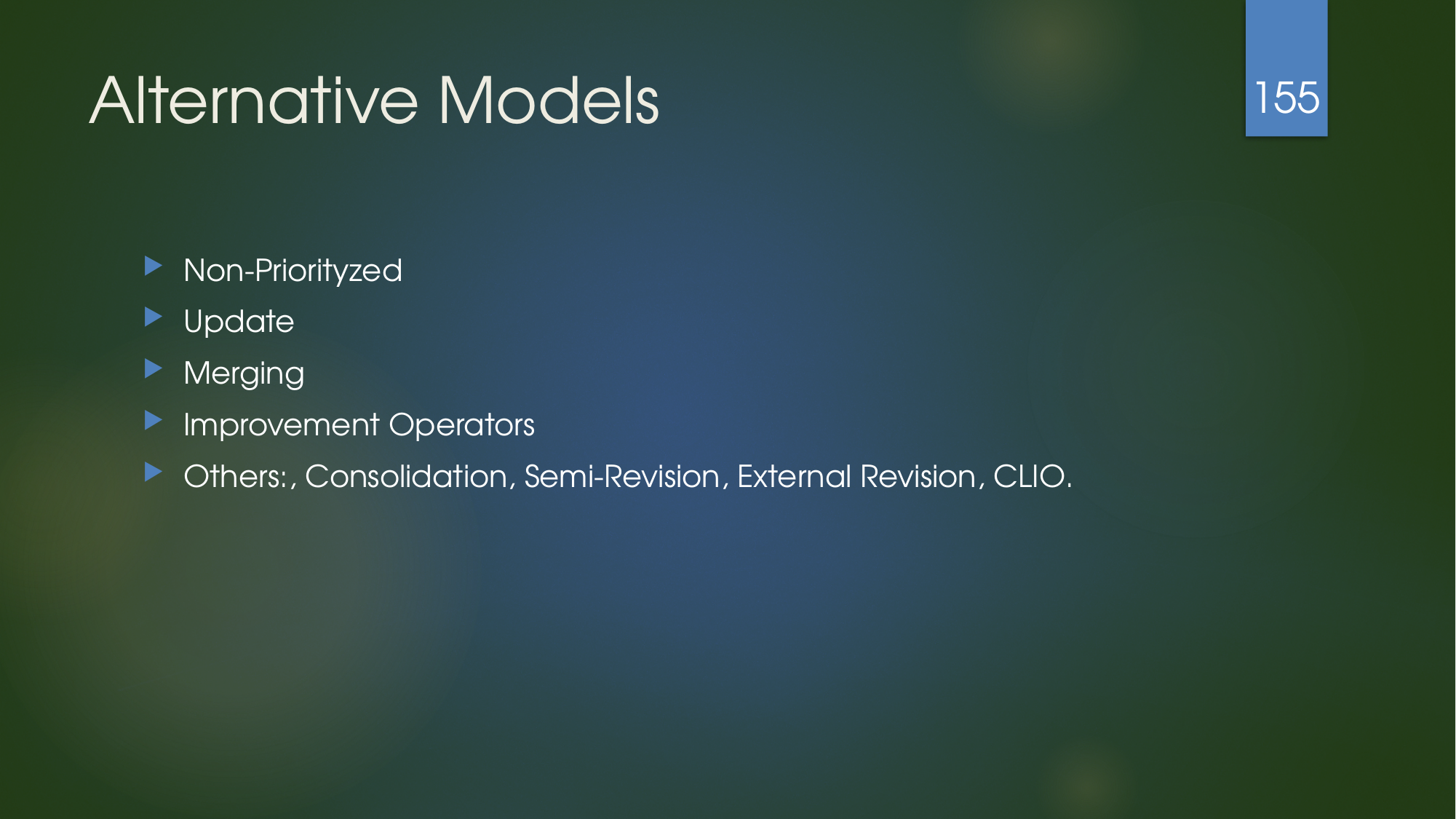

155
# Alternative Models
Non-Priorityzed
Update
Merging
Improvement Operators
Others:, Consolidation, Semi-Revision, External Revision, CLIO.